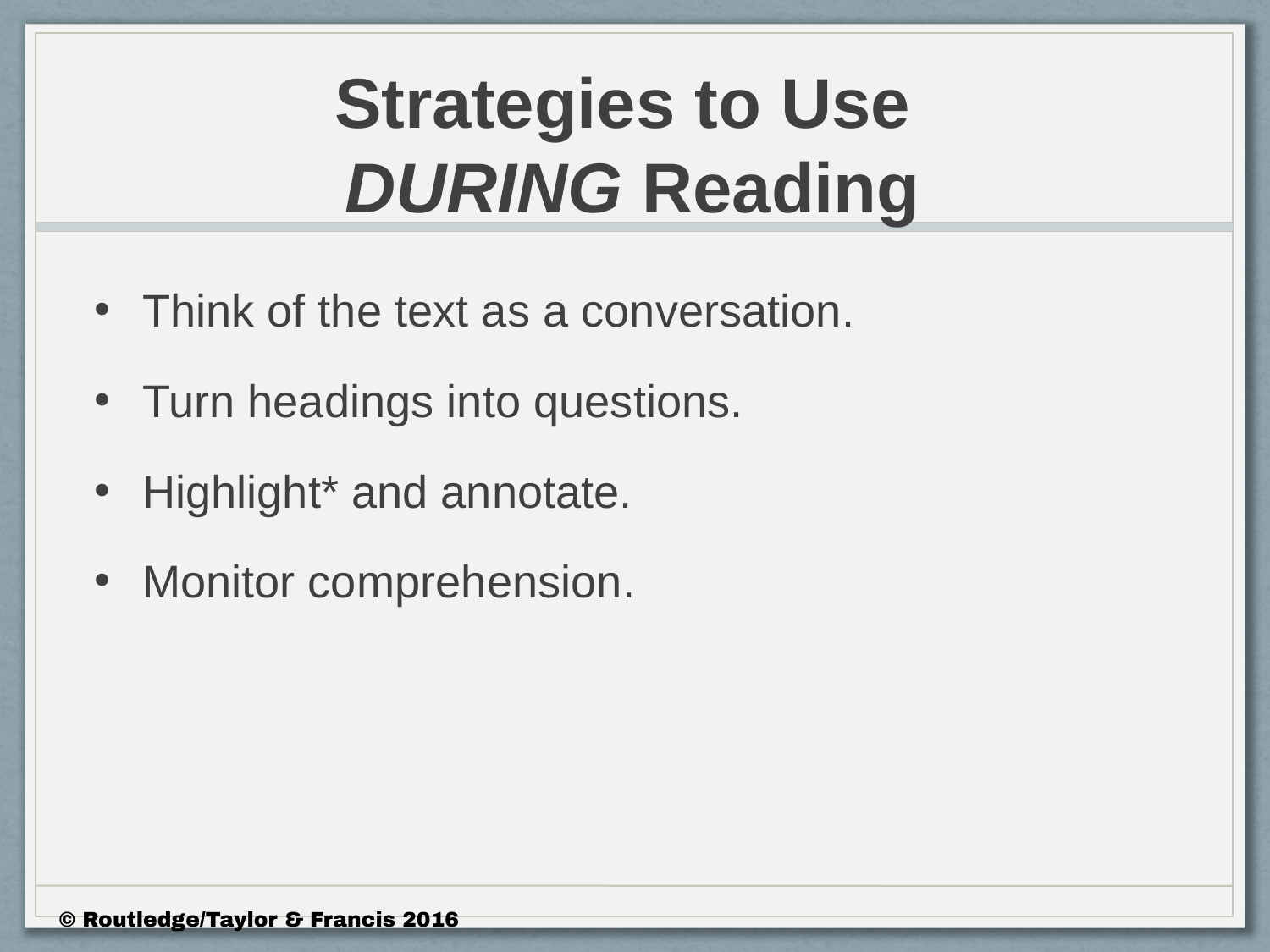

# Strategies to Use DURING Reading
Think of the text as a conversation.
Turn headings into questions.
Highlight* and annotate.
Monitor comprehension.
© Routledge/Taylor & Francis 2016